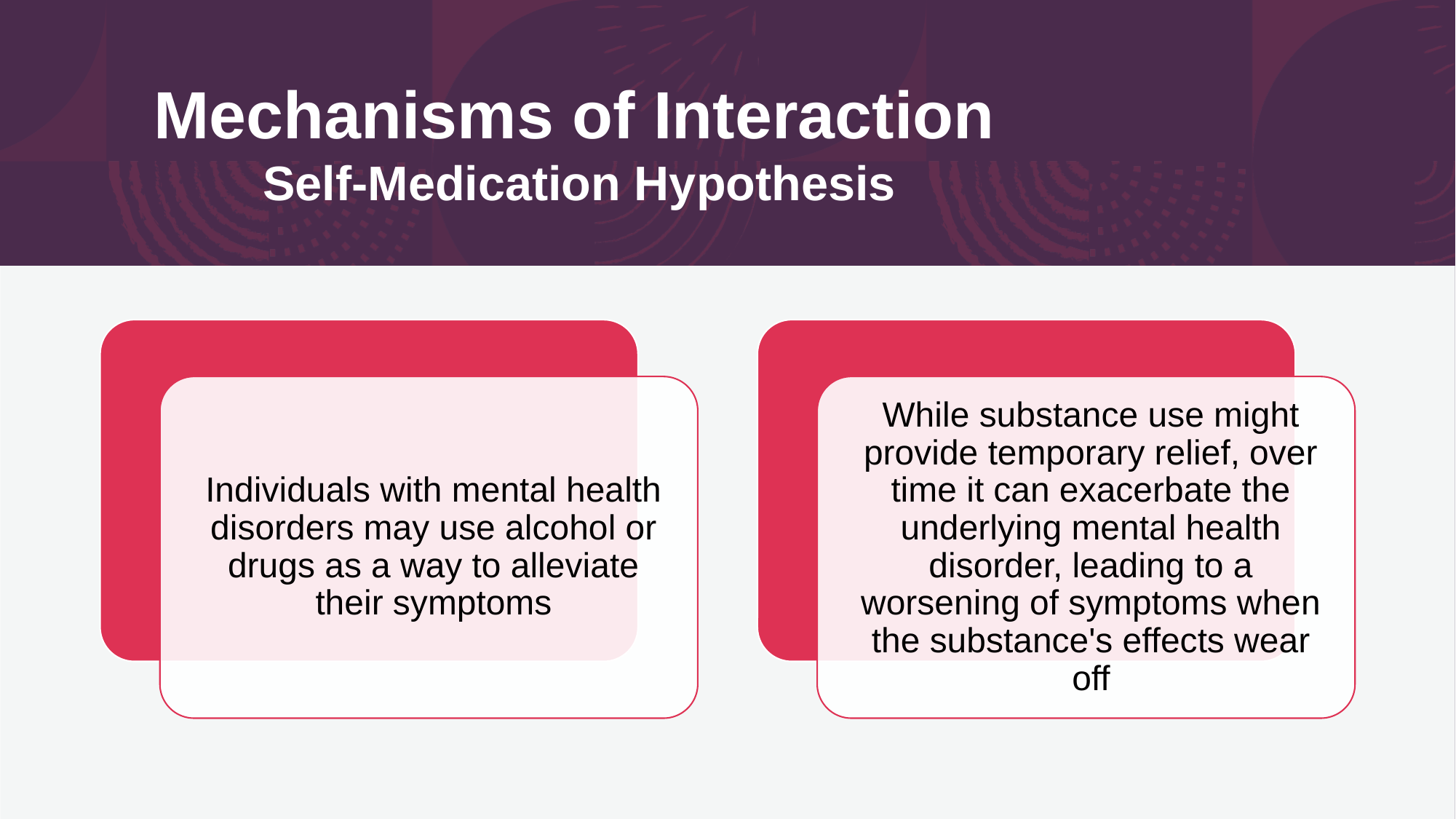

# Mechanisms of Interaction Self-Medication Hypothesis
Individuals with mental health disorders may use alcohol or drugs as a way to alleviate their symptoms
While substance use might provide temporary relief, over time it can exacerbate the underlying mental health disorder, leading to a worsening of symptoms when the substance's effects wear off